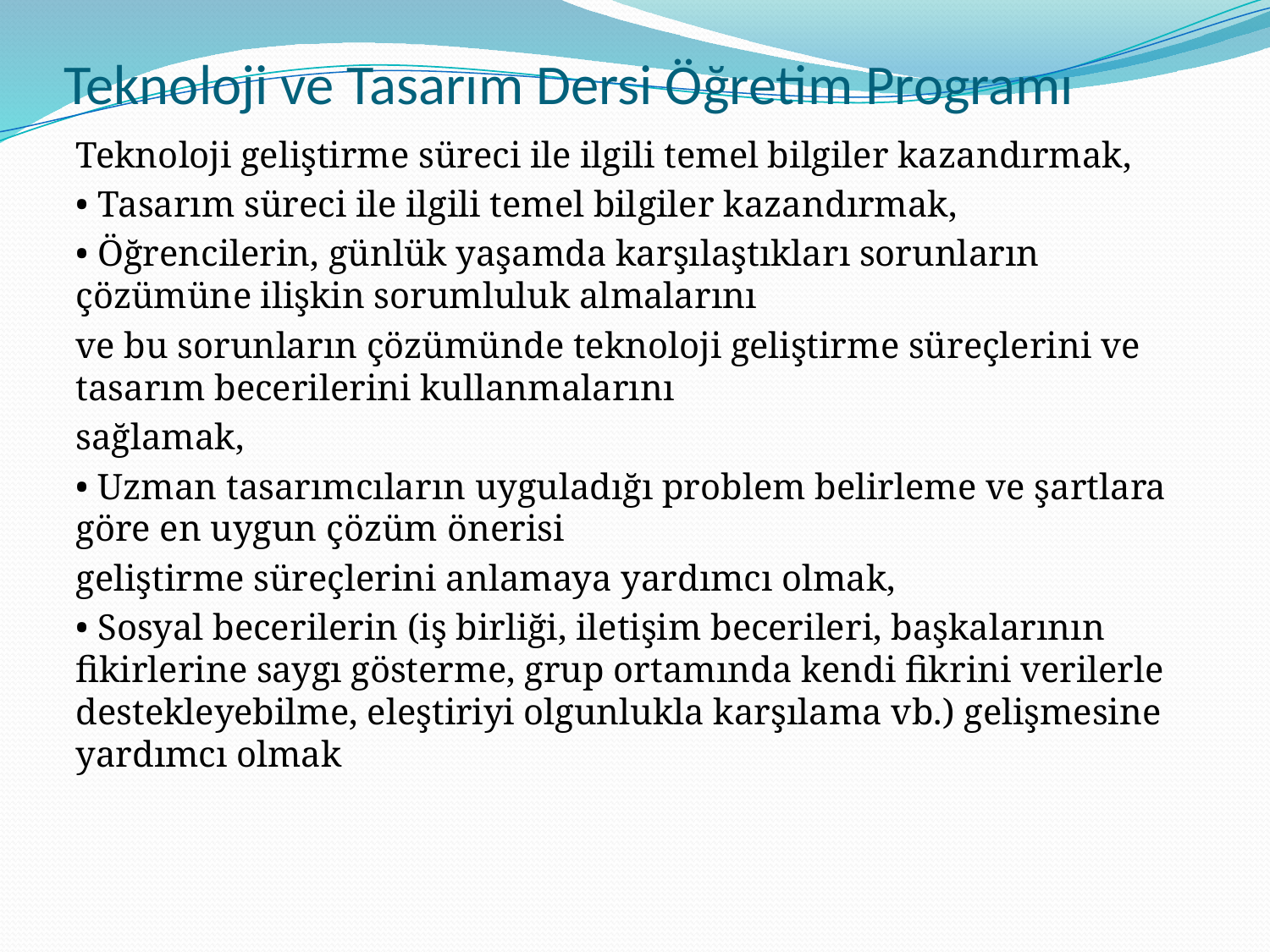

# Teknoloji ve Tasarım Dersi Öğretim Programı
Teknoloji geliştirme süreci ile ilgili temel bilgiler kazandırmak,
• Tasarım süreci ile ilgili temel bilgiler kazandırmak,
• Öğrencilerin, günlük yaşamda karşılaştıkları sorunların çözümüne ilişkin sorumluluk almalarını
ve bu sorunların çözümünde teknoloji geliştirme süreçlerini ve tasarım becerilerini kullanmalarını
sağlamak,
• Uzman tasarımcıların uyguladığı problem belirleme ve şartlara göre en uygun çözüm önerisi
geliştirme süreçlerini anlamaya yardımcı olmak,
• Sosyal becerilerin (iş birliği, iletişim becerileri, başkalarının fikirlerine saygı gösterme, grup ortamında kendi fikrini verilerle destekleyebilme, eleştiriyi olgunlukla karşılama vb.) gelişmesine yardımcı olmak